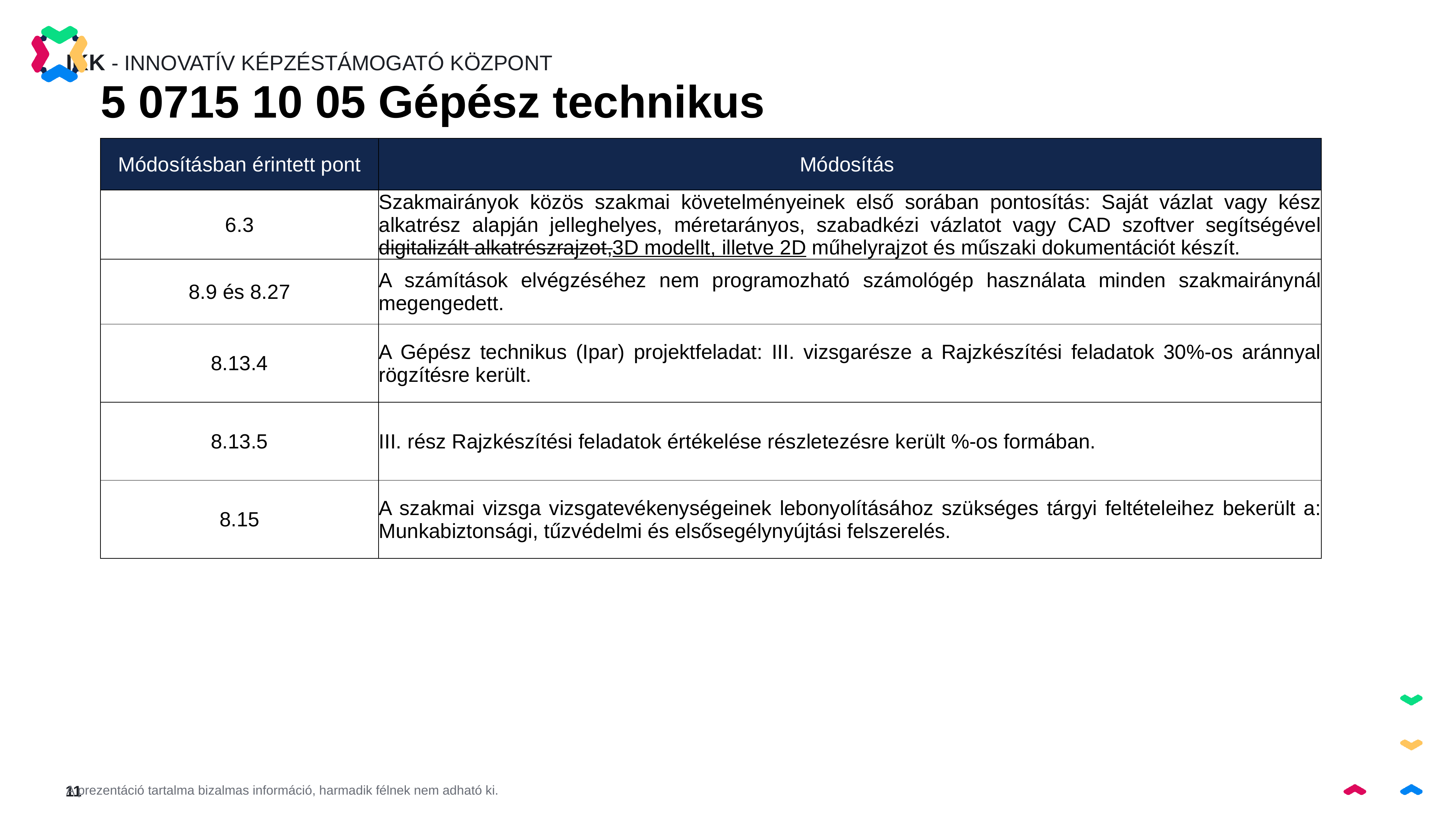

5 0715 10 05 Gépész technikus

| Módosításban érintett pont | Módosítás |
| --- | --- |
| 6.3 | Szakmairányok közös szakmai követelményeinek első sorában pontosítás: Saját vázlat vagy kész alkatrész alapján jelleghelyes, méretarányos, szabadkézi vázlatot vagy CAD szoftver segítségével digitalizált alkatrészrajzot,3D modellt, illetve 2D műhelyrajzot és műszaki dokumentációt készít. |
| 8.9 és 8.27 | A számítások elvégzéséhez nem programozható számológép használata minden szakmairánynál megengedett. |
| 8.13.4 | A Gépész technikus (Ipar) projektfeladat: III. vizsgarésze a Rajzkészítési feladatok 30%-os aránnyal rögzítésre került. |
| 8.13.5 | III. rész Rajzkészítési feladatok értékelése részletezésre került %-os formában. |
| 8.15 | A szakmai vizsga vizsgatevékenységeinek lebonyolításához szükséges tárgyi feltételeihez bekerült a: Munkabiztonsági, tűzvédelmi és elsősegélynyújtási felszerelés. |